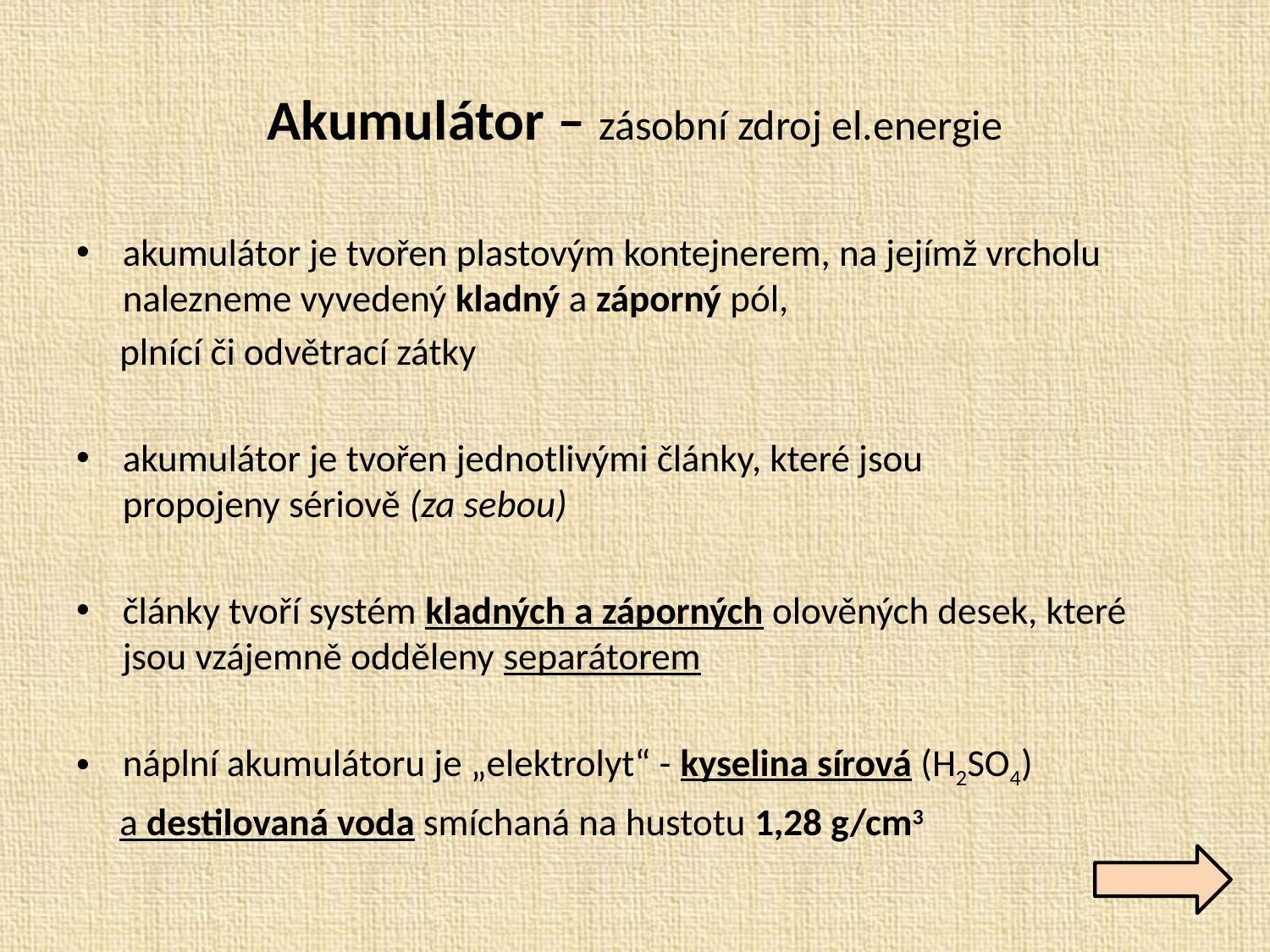

# Akumulátor – zásobní zdroj el.energie
akumulátor je tvořen plastovým kontejnerem, na jejímž vrcholu nalezneme vyvedený kladný a záporný pól,
     plnící či odvětrací zátky

akumulátor je tvořen jednotlivými články, které jsou
propojeny sériově (za sebou)

články tvoří systém kladných a záporných olověných desek, které jsou vzájemně odděleny separátorem

náplní akumulátoru je „elektrolyt“ - kyselina sírová (H2SO4)
     a destilovaná voda smíchaná na hustotu 1,28 g/cm3